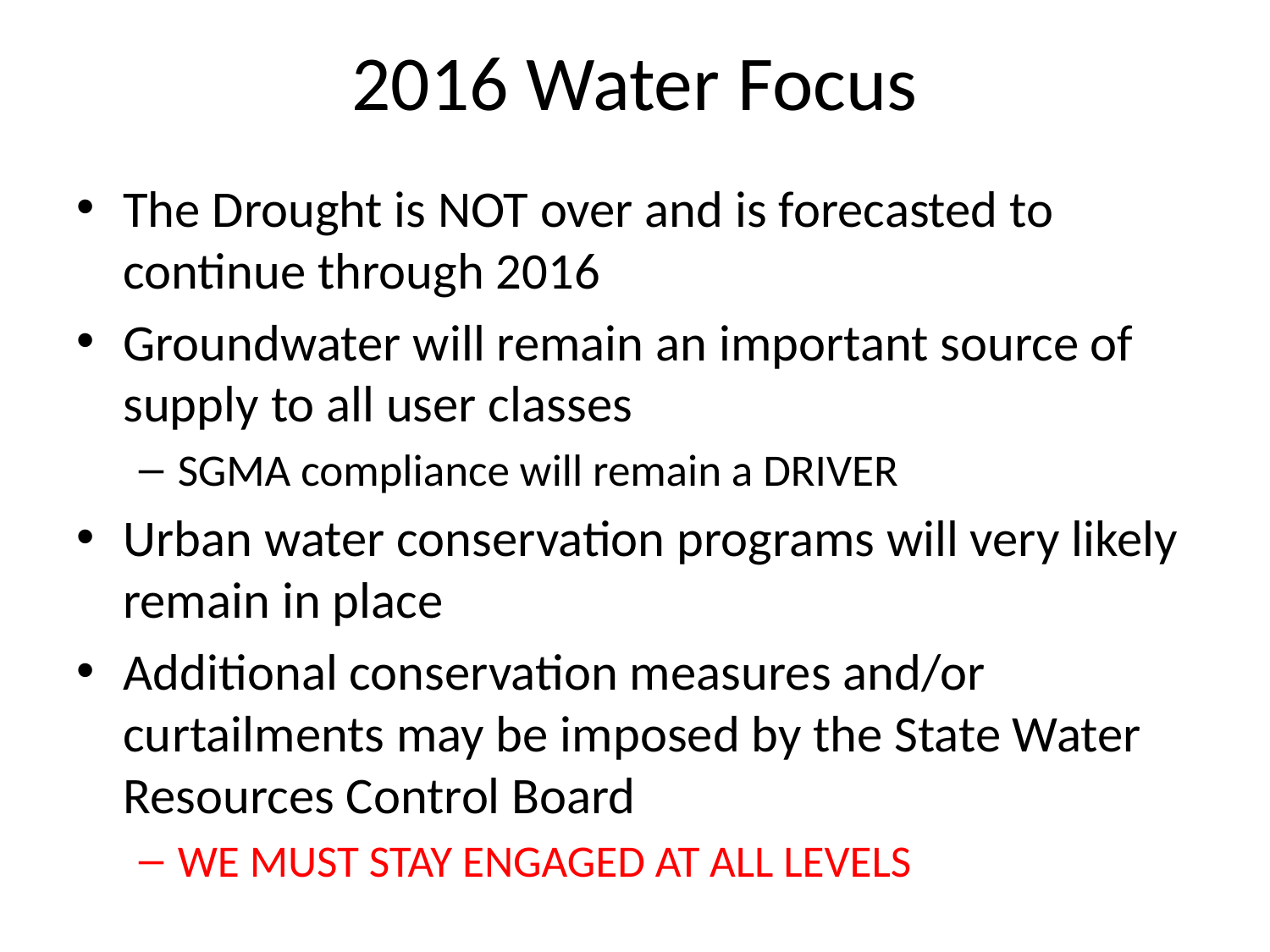

# 2016 Water Focus
The Drought is NOT over and is forecasted to continue through 2016
Groundwater will remain an important source of supply to all user classes
SGMA compliance will remain a DRIVER
Urban water conservation programs will very likely remain in place
Additional conservation measures and/or curtailments may be imposed by the State Water Resources Control Board
WE MUST STAY ENGAGED AT ALL LEVELS